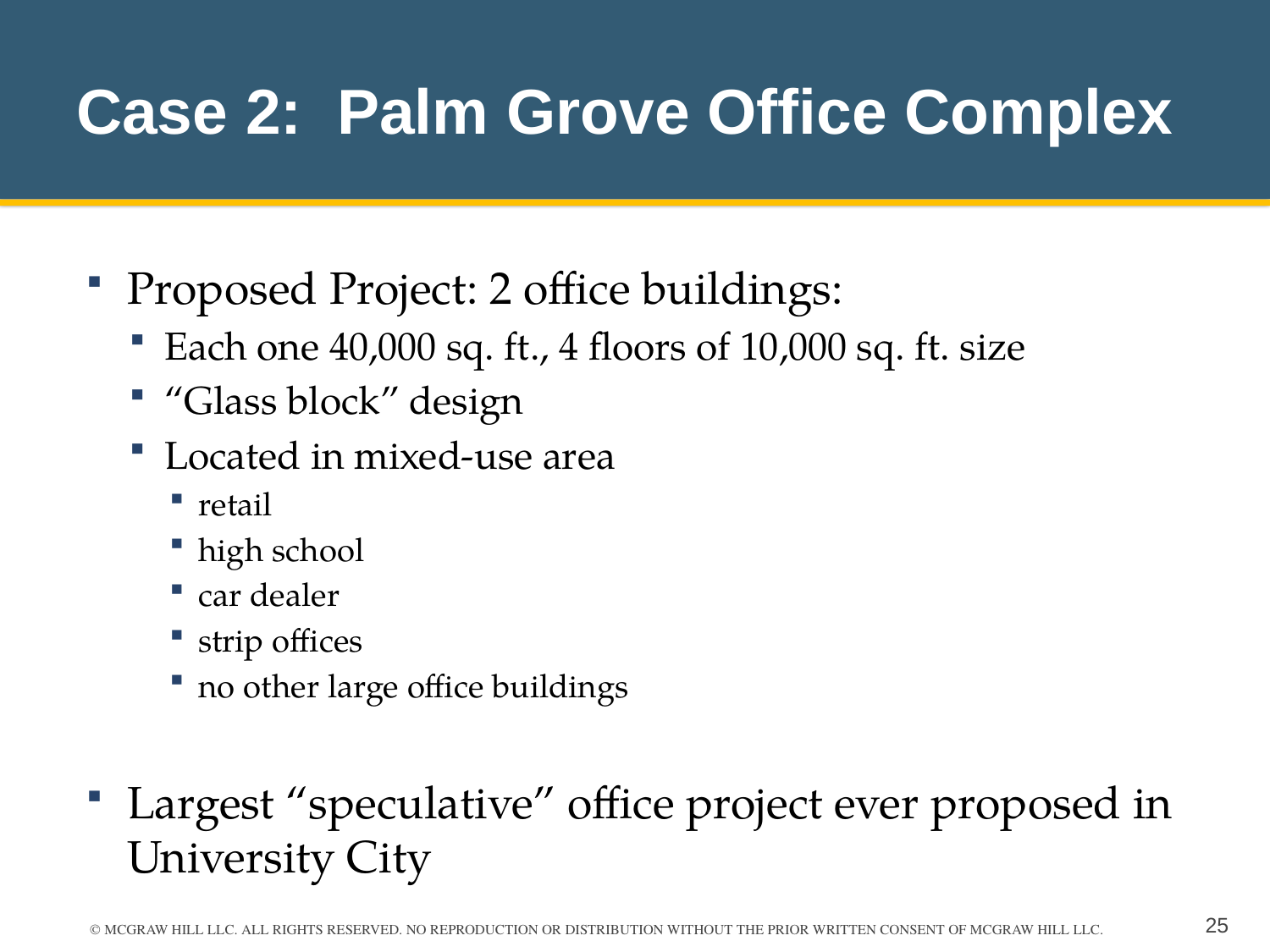

# Case 2:  Palm Grove Office Complex
Proposed Project: 2 office buildings:
Each one 40,000 sq. ft., 4 floors of 10,000 sq. ft. size
“Glass block” design
Located in mixed-use area
retail
high school
car dealer
strip offices
no other large office buildings

Largest “speculative” office project ever proposed in University City
© MCGRAW HILL LLC. ALL RIGHTS RESERVED. NO REPRODUCTION OR DISTRIBUTION WITHOUT THE PRIOR WRITTEN CONSENT OF MCGRAW HILL LLC.
25